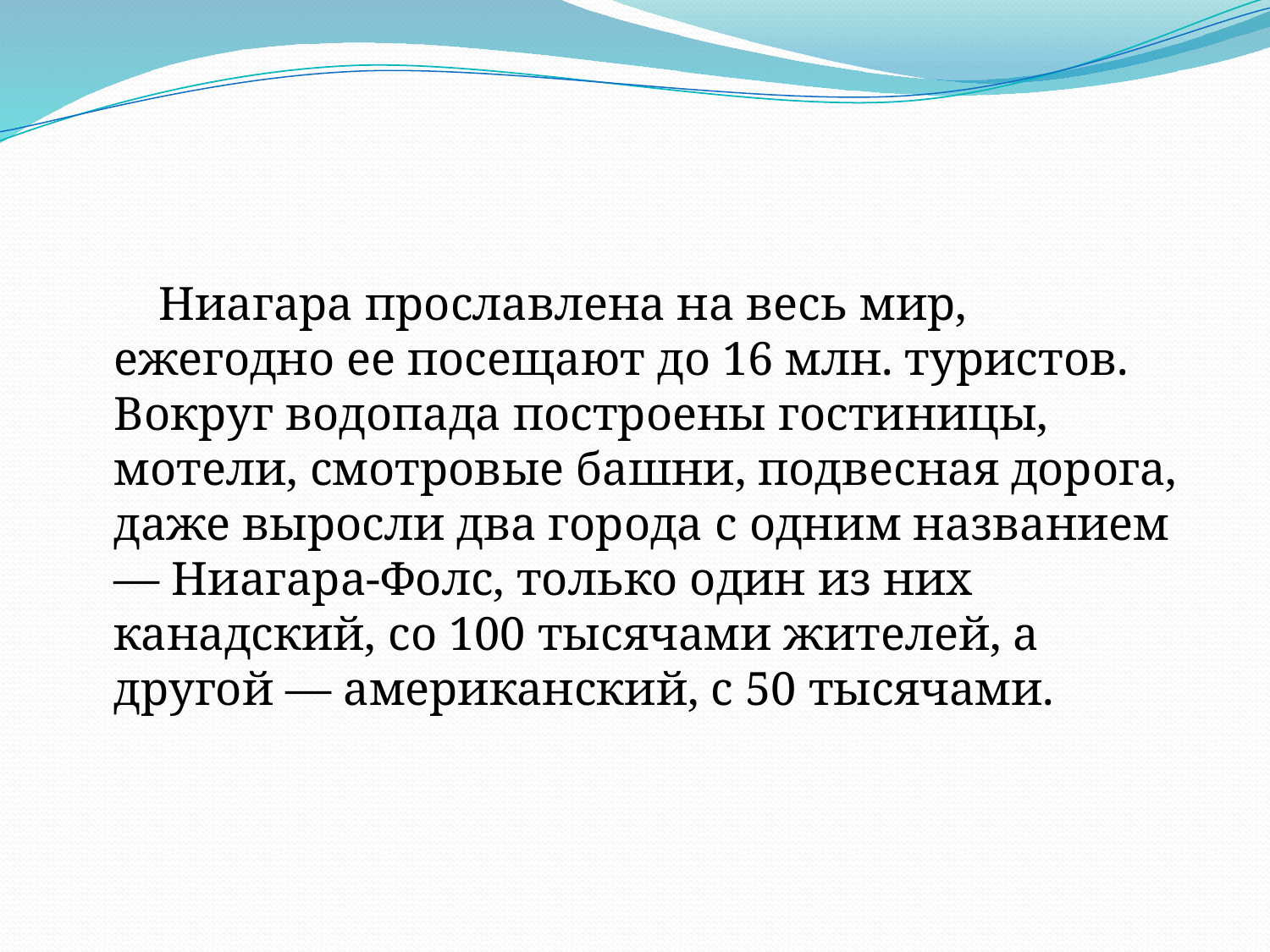

#
       Ниагара прославлена на весь мир, ежегодно ее посещают до 16 млн. туристов. Вокруг водопада построены гостиницы, мотели, смотровые башни, подвесная дорога, даже выросли два города с одним названием — Ниагара-Фолс, только один из них канадский, со 100 тысячами жителей, а другой — американский, с 50 тысячами.